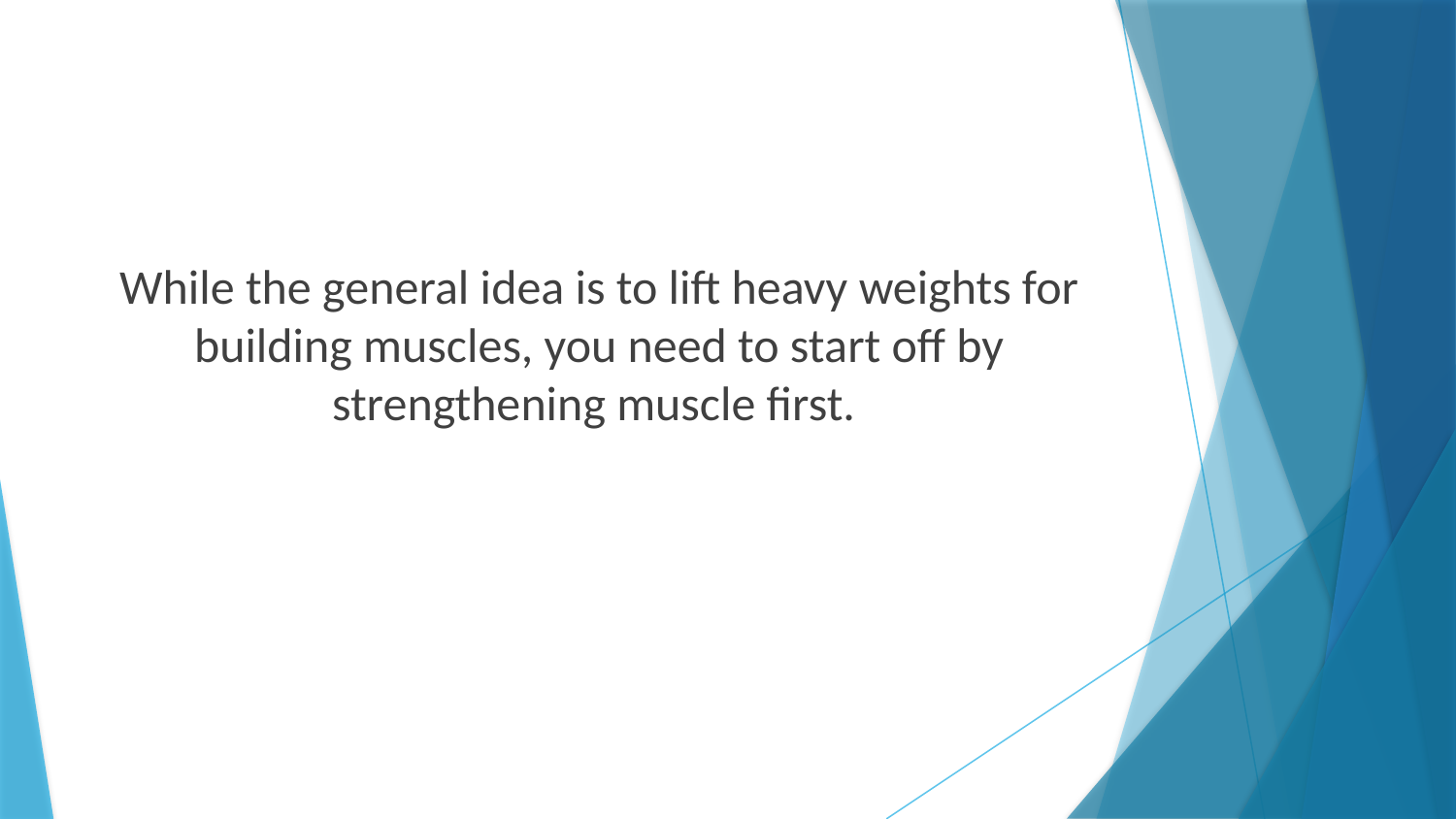

While the general idea is to lift heavy weights for building muscles, you need to start off by strengthening muscle first.